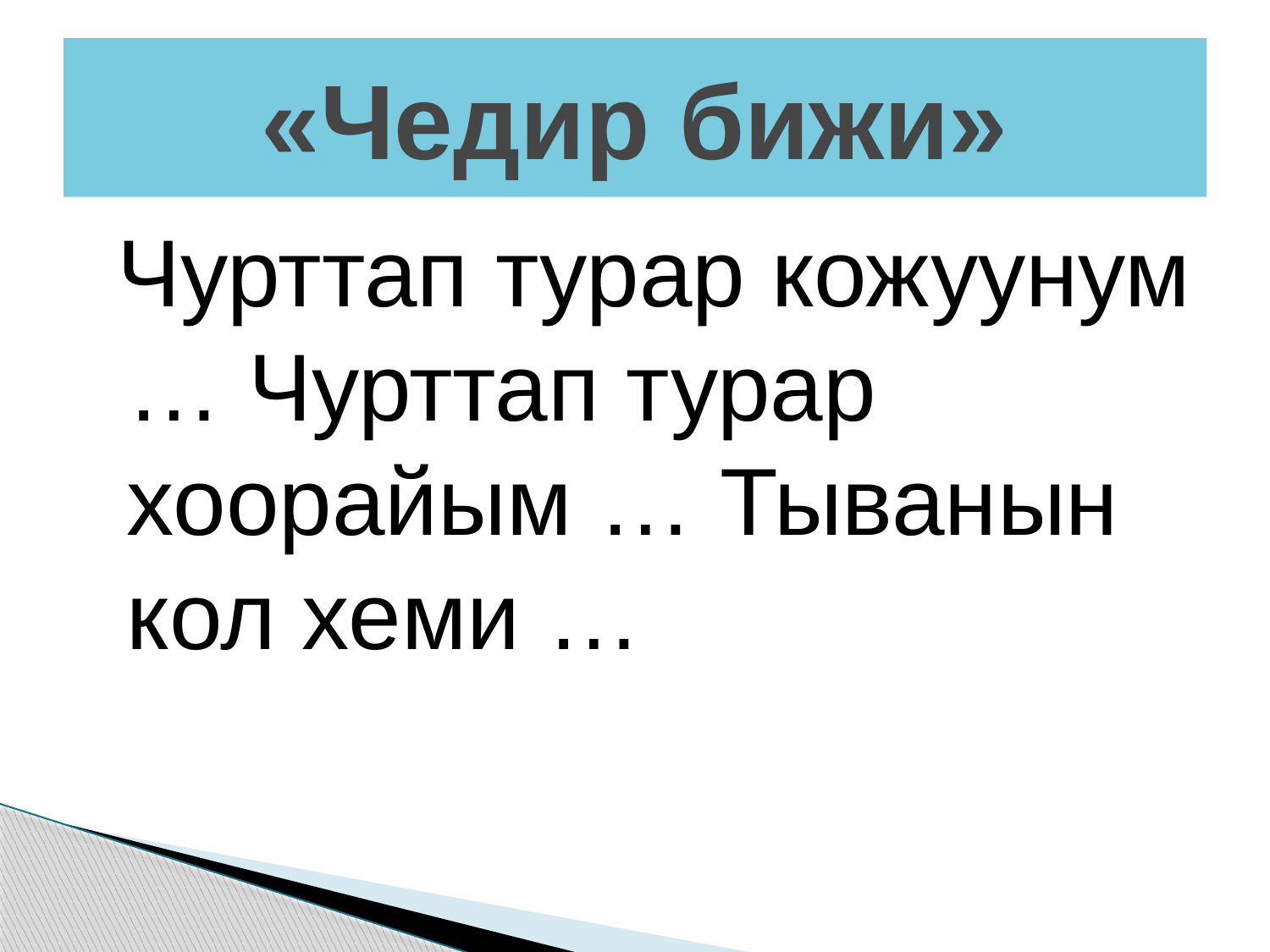

# «Чедир бижи»
 Чурттап турар кожуунум … Чурттап турар хоорайым … Тыванын кол хеми …